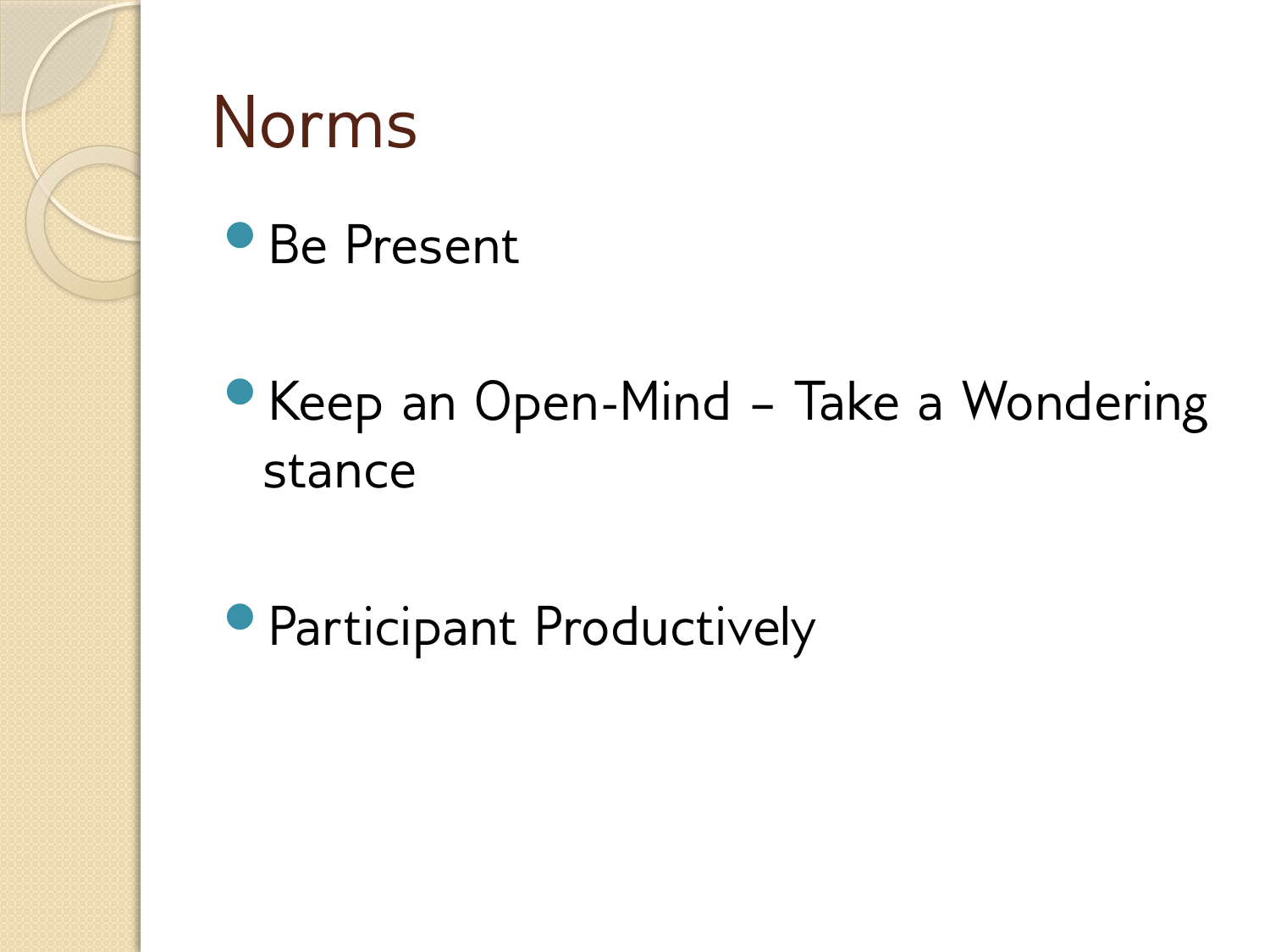

# Norms
Be Present

Keep an Open-Mind – Take a Wondering stance

Participant Productively